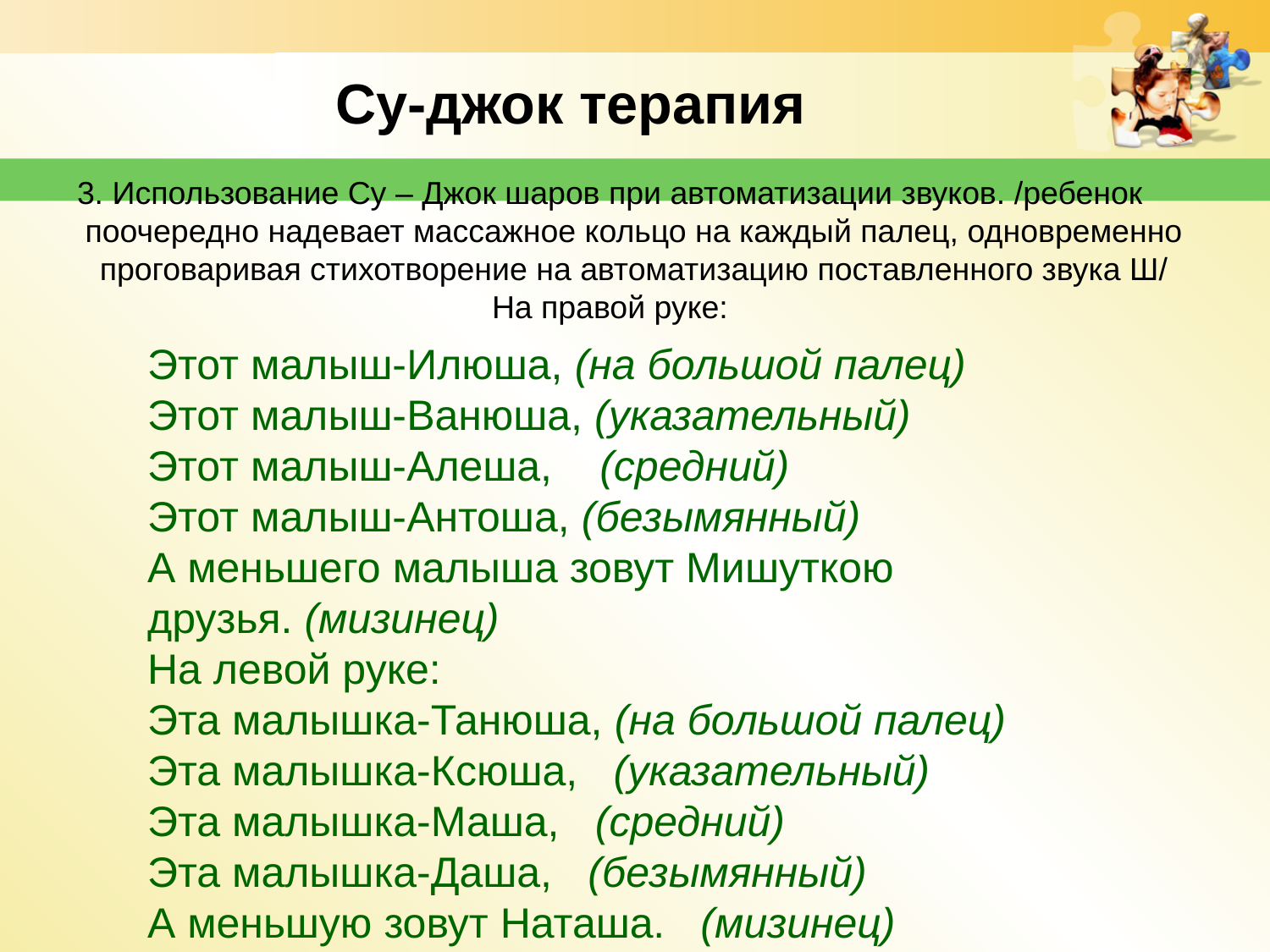

Су-джок терапия
3. Использование Су – Джок шаров при автоматизации звуков. /ребенок поочередно надевает массажное кольцо на каждый палец, одновременно проговаривая стихотворение на автоматизацию поставленного звука Ш/
На правой руке:

Этот малыш-Илюша, (на большой палец)
Этот малыш-Ванюша, (указательный)
Этот малыш-Алеша,    (средний)
Этот малыш-Антоша, (безымянный)
А меньшего малыша зовут Мишуткою друзья. (мизинец)
На левой руке:
Эта малышка-Танюша, (на большой палец)
Эта малышка-Ксюша,   (указательный)
Эта малышка-Маша,   (средний)
Эта малышка-Даша,   (безымянный)
А меньшую зовут Наташа.   (мизинец)